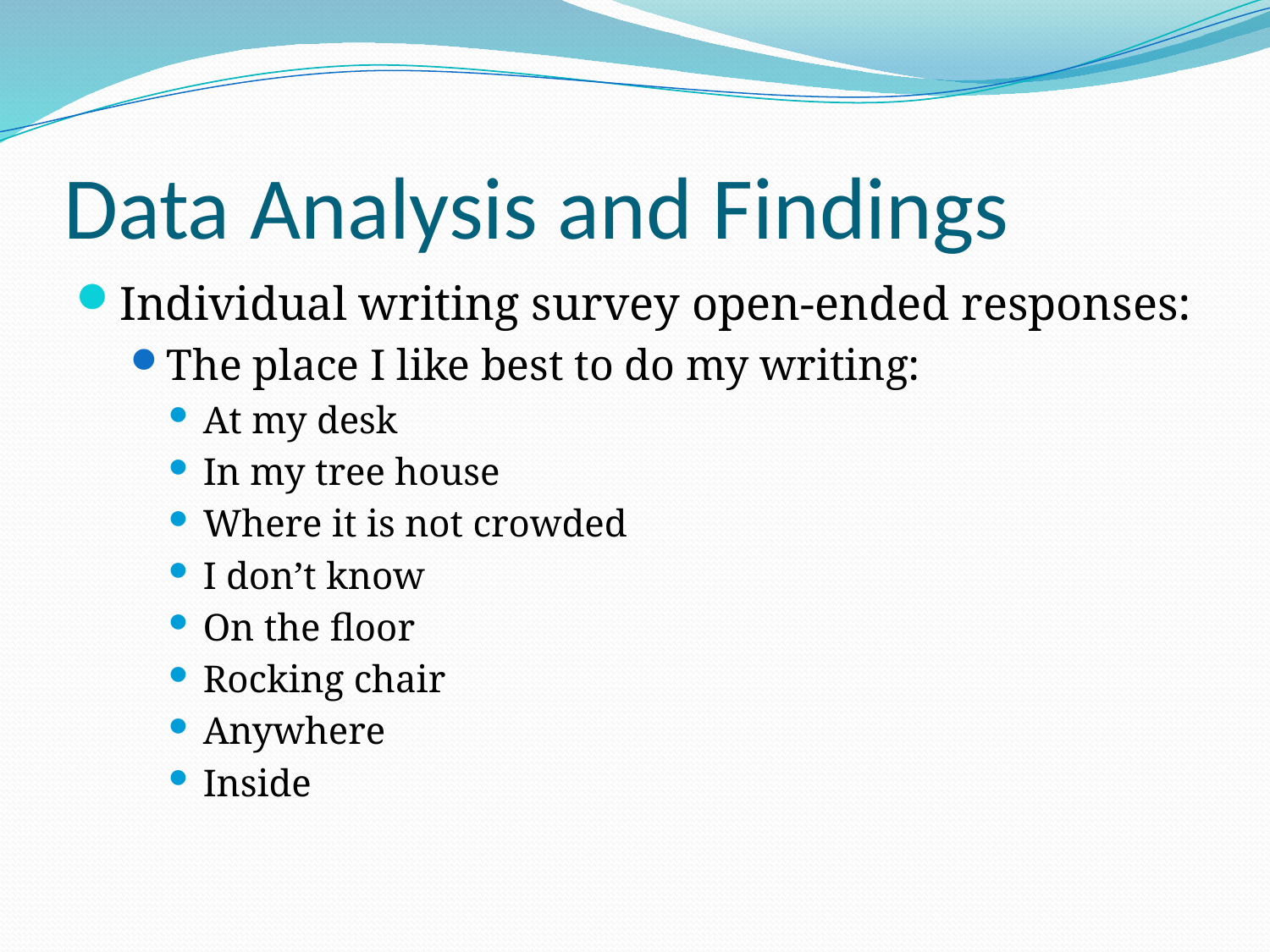

# Data Analysis and Findings
Individual writing survey open-ended responses:
The place I like best to do my writing:
At my desk
In my tree house
Where it is not crowded
I don’t know
On the floor
Rocking chair
Anywhere
Inside